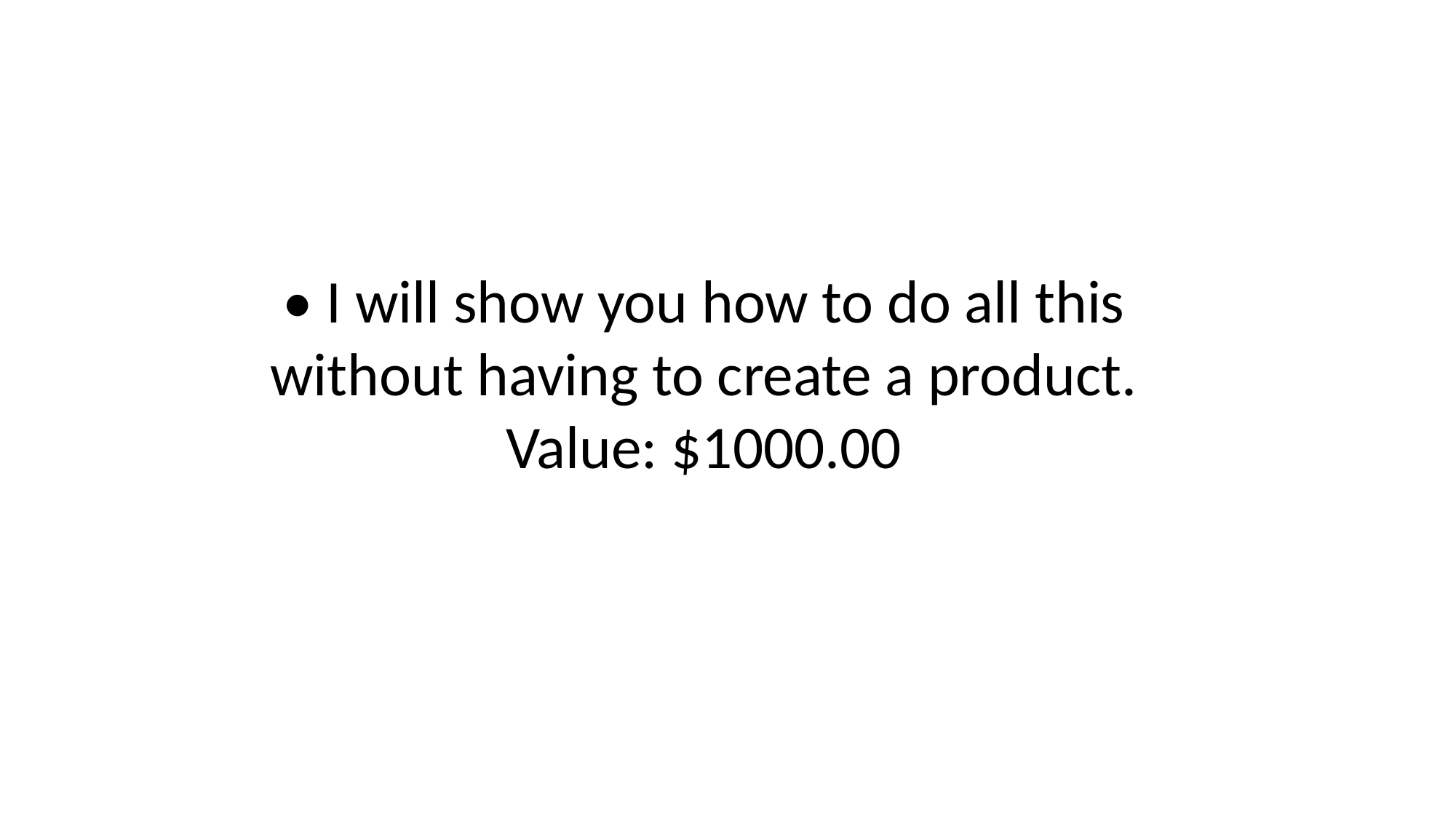

• I will show you how to do all this without having to create a product.
Value: $1000.00